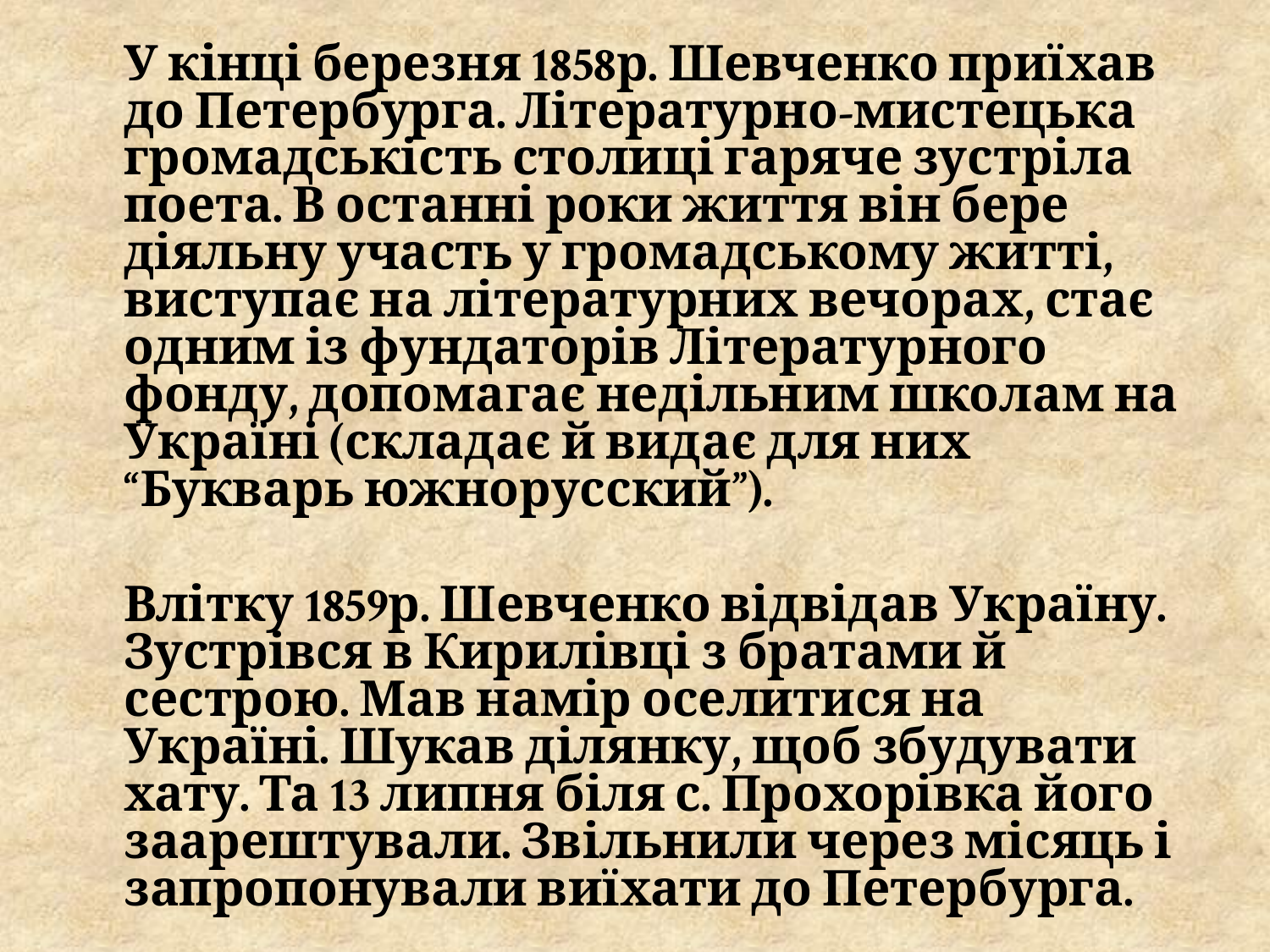

У кінці березня 1858р. Шевченко приїхав до Петербурга. Літературно-мистецька громадськість столиці гаряче зустріла поета. В останні роки життя він бере діяльну участь у громадському житті, виступає на літературних вечорах, стає одним із фундаторів Літературного фонду, допомагає недільним школам на Україні (складає й видає для них “Букварь южнорусский”).

	Влітку 1859р. Шевченко відвідав Україну. Зустрівся в Кирилівці з братами й сестрою. Мав намір оселитися на Україні. Шукав ділянку, щоб збудувати хату. Та 13 липня біля с. Прохорівка його заарештували. Звільнили через місяць і запропонували виїхати до Петербурга.